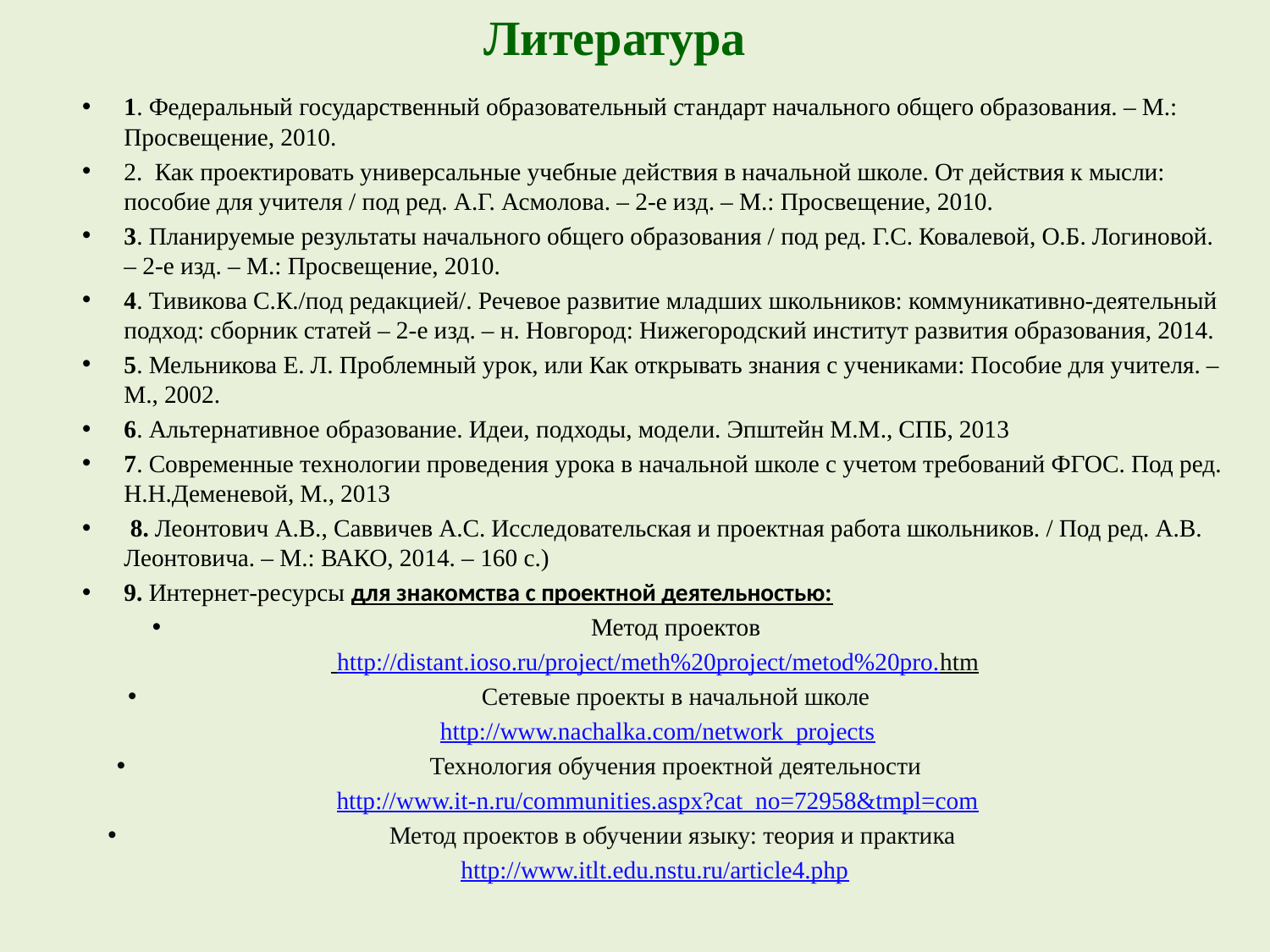

Литература

1. Федеральный государственный образовательный стандарт начального общего образования. – М.: Просвещение, 2010.
2.  Как проектировать универсальные учебные действия в начальной школе. От действия к мысли: пособие для учителя / под ред. А.Г. Асмолова. – 2-е изд. – М.: Просвещение, 2010.
3. Планируемые результаты начального общего образования / под ред. Г.С. Ковалевой, О.Б. Логиновой. – 2-е изд. – М.: Просвещение, 2010.
4. Тивикова С.К./под редакцией/. Речевое развитие младших школьников: коммуникативно-деятельный подход: сборник статей – 2-е изд. – н. Новгород: Нижегородский институт развития образования, 2014.
5. Мельникова Е. Л. Проблемный урок, или Как открывать знания с учениками: Пособие для учителя. – М., 2002.
6. Альтернативное образование. Идеи, подходы, модели. Эпштейн М.М., СПБ, 2013
7. Современные технологии проведения урока в начальной школе с учетом требований ФГОС. Под ред. Н.Н.Деменевой, М., 2013
 8. Леонтович А.В., Саввичев А.С. Исследовательская и проектная работа школьников. / Под ред. А.В. Леонтовича. – М.: ВАКО, 2014. – 160 с.)
9. Интернет-ресурсы для знакомства с проектной деятельностью:
Метод проектов
 http://distant.ioso.ru/project/meth%20project/metod%20pro.htm
Сетевые проекты в начальной школе
 http://www.nachalka.com/network_projects
Технология обучения проектной деятельности
 http://www.it-n.ru/communities.aspx?cat_no=72958&tmpl=com
Метод проектов в обучении языку: теория и практика
http://www.itlt.edu.nstu.ru/article4.php